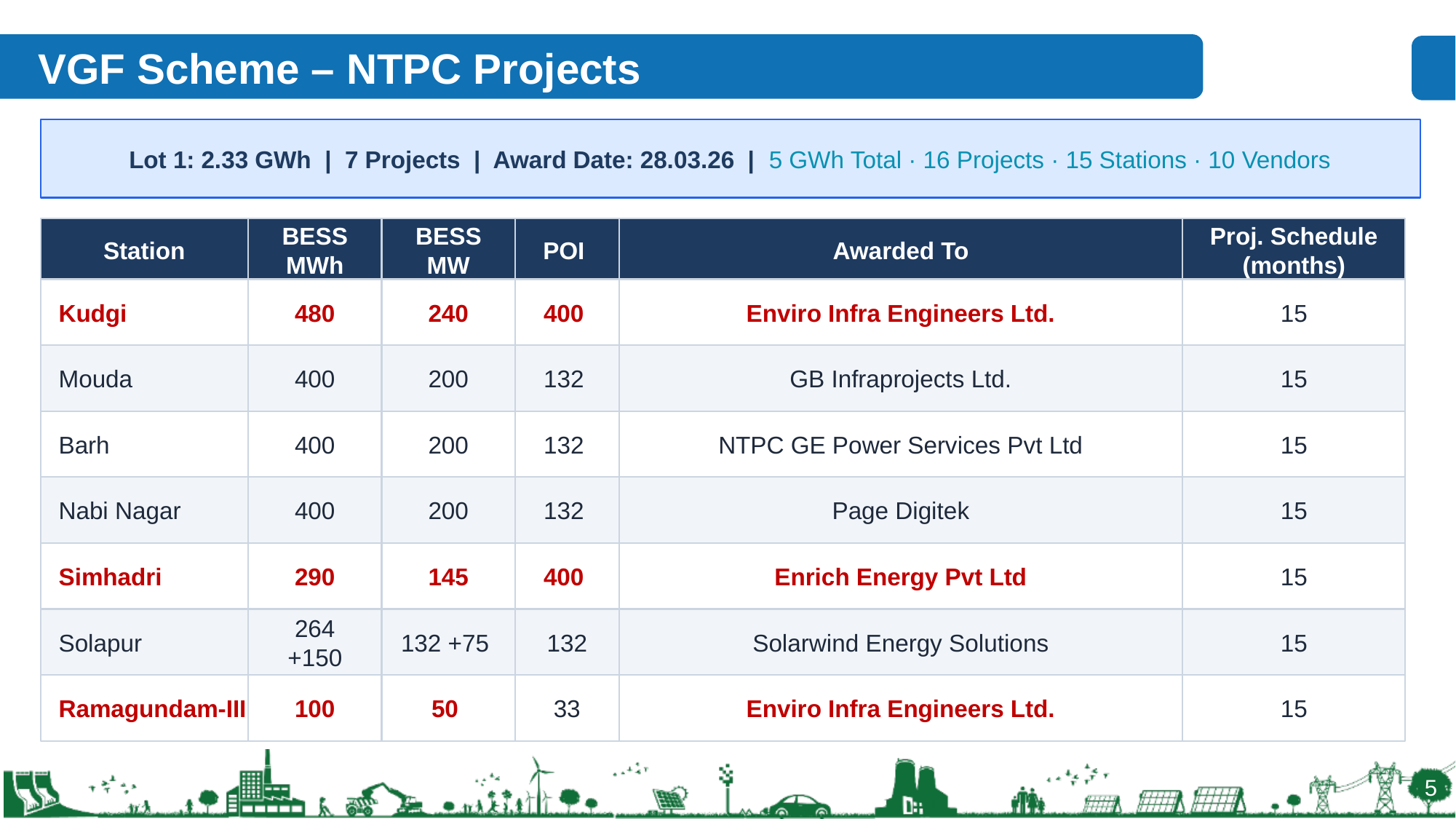

VGF Scheme – NTPC Projects

Lot 1: 2.33 GWh  |  7 Projects  |  Award Date: 28.03.26  |  5 GWh Total · 16 Projects · 15 Stations · 10 Vendors

Station
BESS MWh
BESS MW
POI
Awarded To
Proj. Schedule (months)

Kudgi
480
240
400
Enviro Infra Engineers Ltd.
15

Mouda
400
200
132
GB Infraprojects Ltd.
15

Barh
400
200
132
NTPC GE Power Services Pvt Ltd
15

Nabi Nagar
400
200
132
Page Digitek
15

Simhadri
290
145
400
Enrich Energy Pvt Ltd
15

Solapur
264 +150
132 +75
132
Solarwind Energy Solutions
15

Ramagundam-III
100
50
33
Enviro Infra Engineers Ltd.
15
5